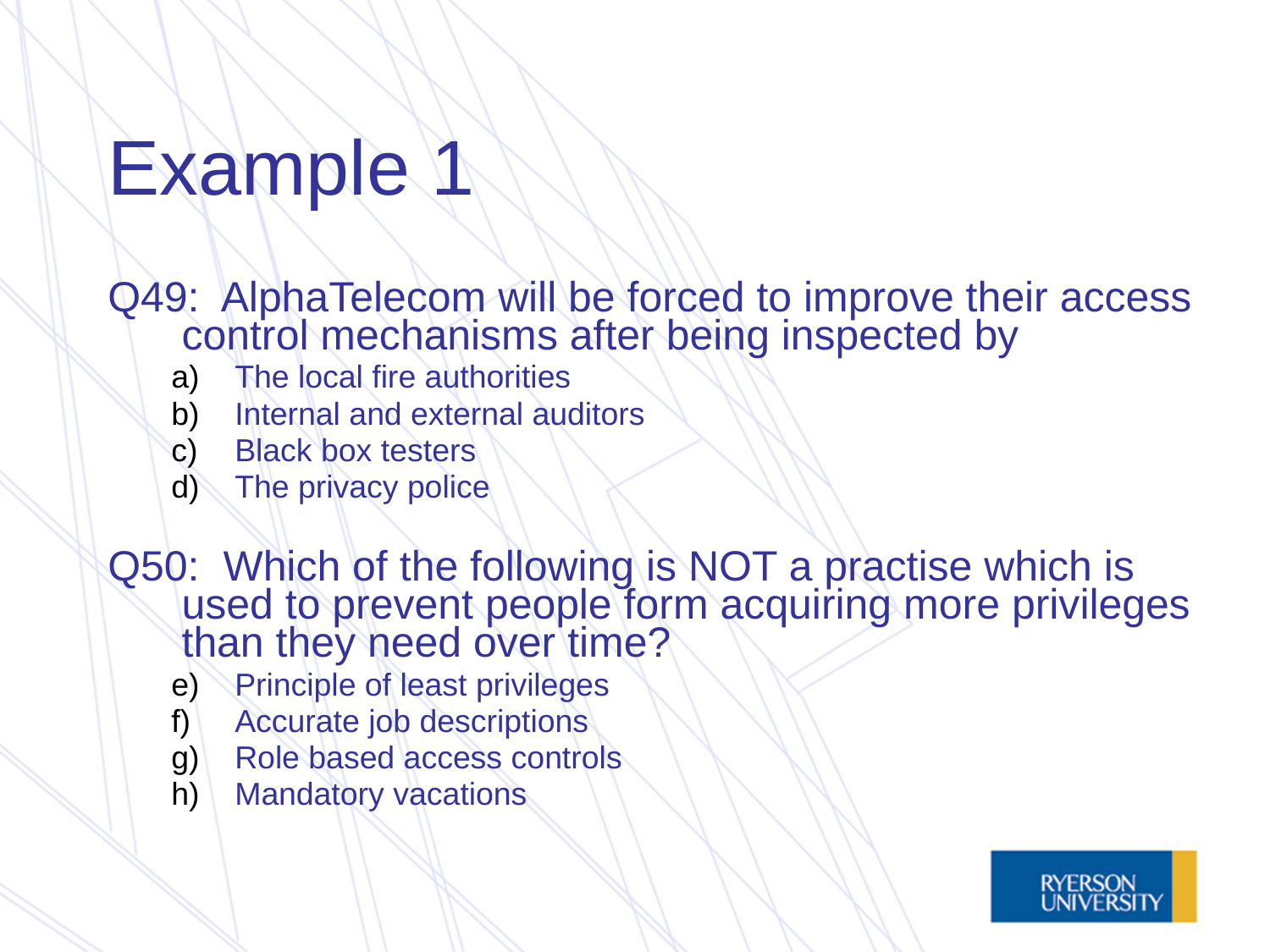

# Example 1
Q49:  AlphaTelecom will be forced to improve their access control mechanisms after being inspected by
The local fire authorities
Internal and external auditors
Black box testers
The privacy police

Q50:  Which of the following is NOT a practise which is used to prevent people form acquiring more privileges than they need over time?
Principle of least privileges
Accurate job descriptions
Role based access controls
Mandatory vacations